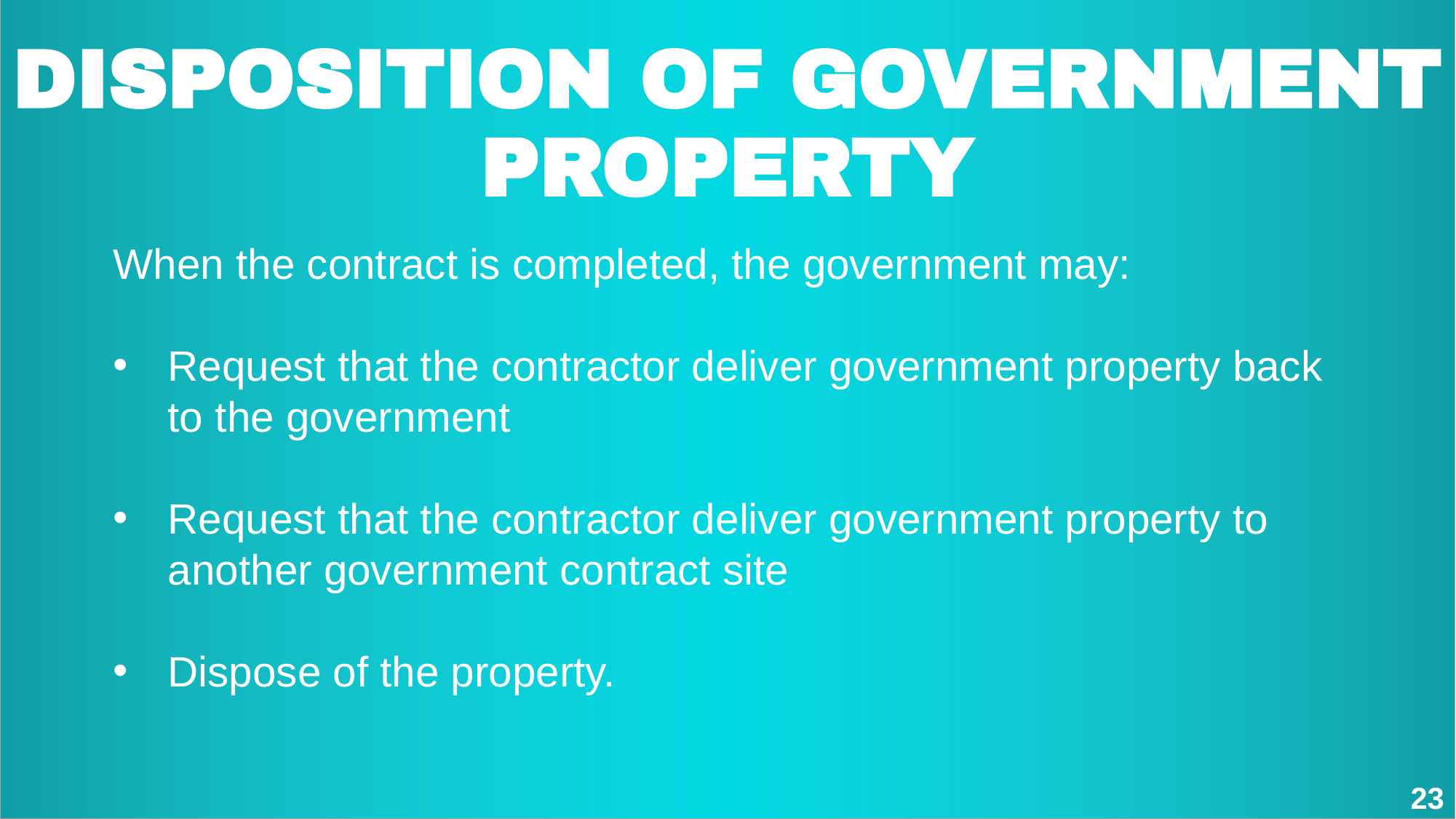

DISPOSITION OF GOVERNMENT PROPERTY
When the contract is completed, the government may:

Request that the contractor deliver government property back to the government
Request that the contractor deliver government property to another government contract site
Dispose of the property.

23